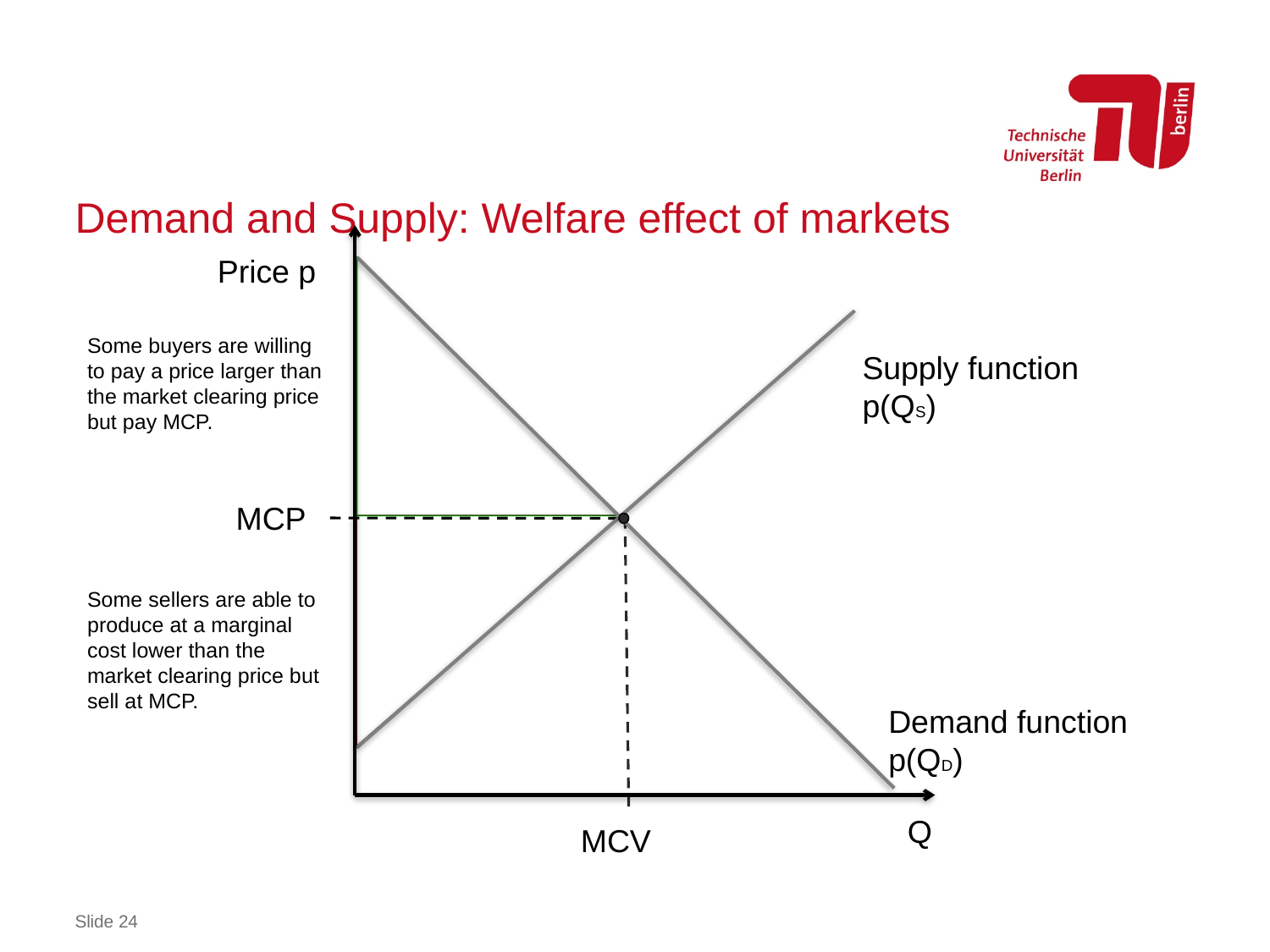

# Demand and Supply: Welfare effect of markets
Price p
Q

Demand function
p(QD)
Supply function
p(QS)
Some buyers are willing to pay a price larger than the market clearing price but pay MCP.
MCP
MCV

Some sellers are able to produce at a marginal cost lower than the market clearing price but sell at MCP.
Slide 24